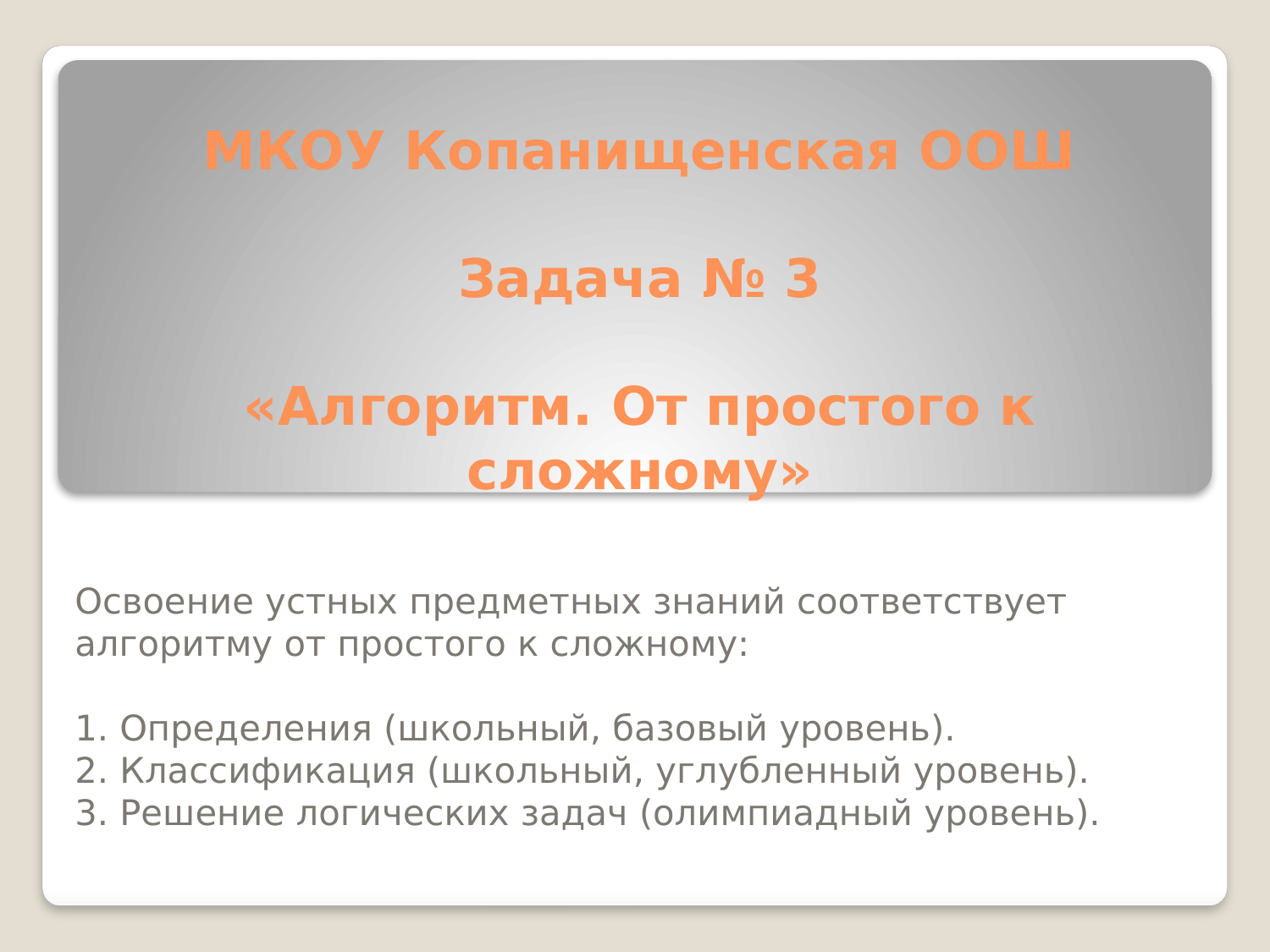

# МКОУ Копанищенская ООШ Задача № 3 «Алгоритм. От простого к сложному»

Освоение устных предметных знаний соответствует алгоритму от простого к сложному:

1. Определения (школьный, базовый уровень).
2. Классификация (школьный, углубленный уровень).
3. Решение логических задач (олимпиадный уровень).